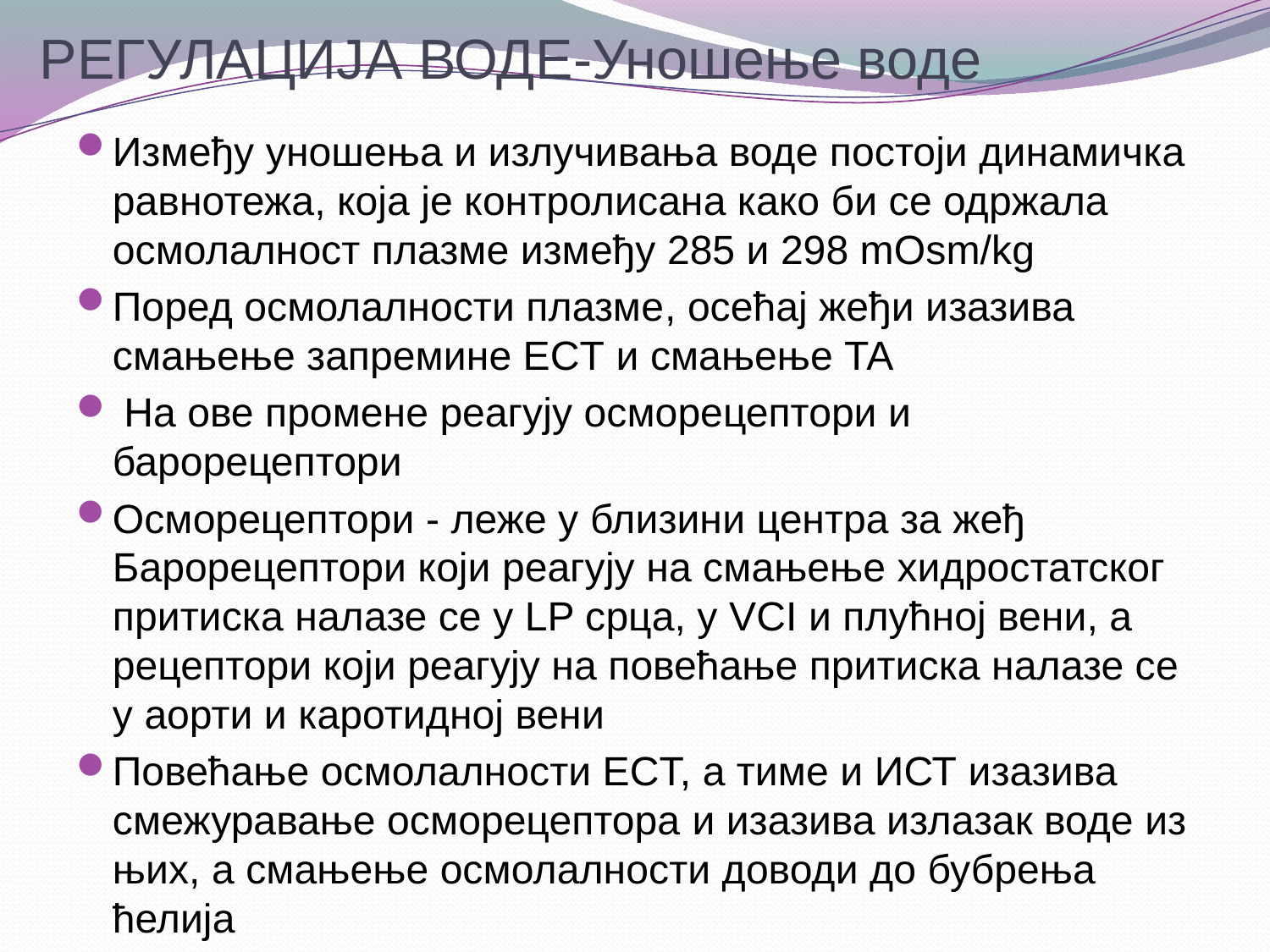

# РЕГУЛАЦИЈА ВОДЕ-Уношење воде
Између уношења и излучивања воде постоји динамичка равнотежа, која је контролисана како би се одржала осмолалност плазме између 285 и 298 mОsm/kg
Поред осмолалности плазме, осећај жеђи изазива смањење запремине ЕCТ и смањење TA
 На ове промене реагују осморецептори и барорецептори
Осморецептори - леже у близини центра за жеђ Барорецептори који реагују на смањење хидростатског притиска налазе се у LP срца, у VCI и плућној вени, а рецептори који реагују на повећање притиска налазе се у аорти и каротидној вени
Повећање осмолалности ЕCТ, а тиме и ИСТ изазива смежуравање осморецептора и изазива излазак воде из њих, а смањење осмолалности доводи до бубрења ћелија